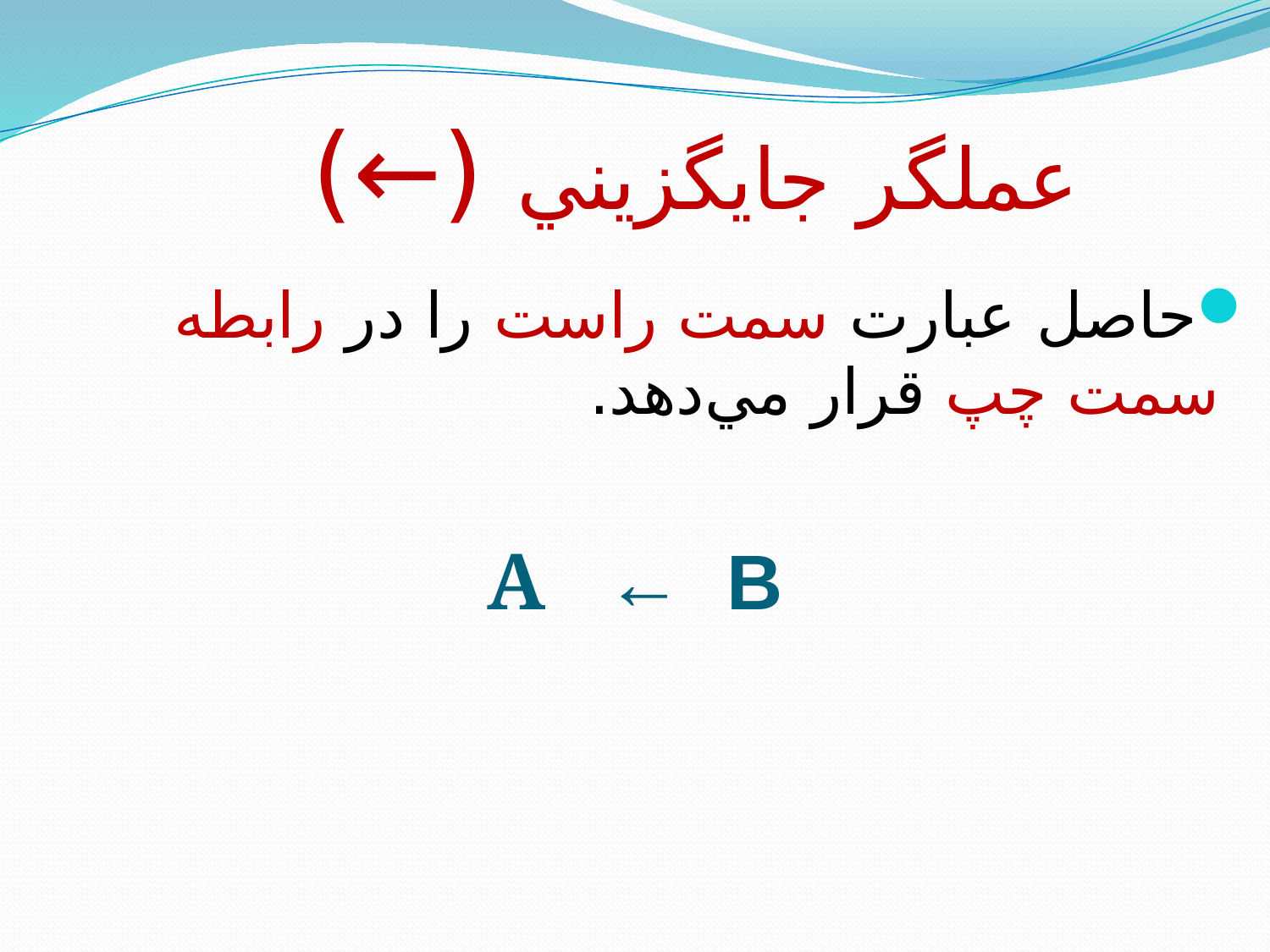

# عملگر جايگزيني (←)
حاصل عبارت سمت راست را در رابطه سمت چپ قرار مي‌دهد.

A   ←  B